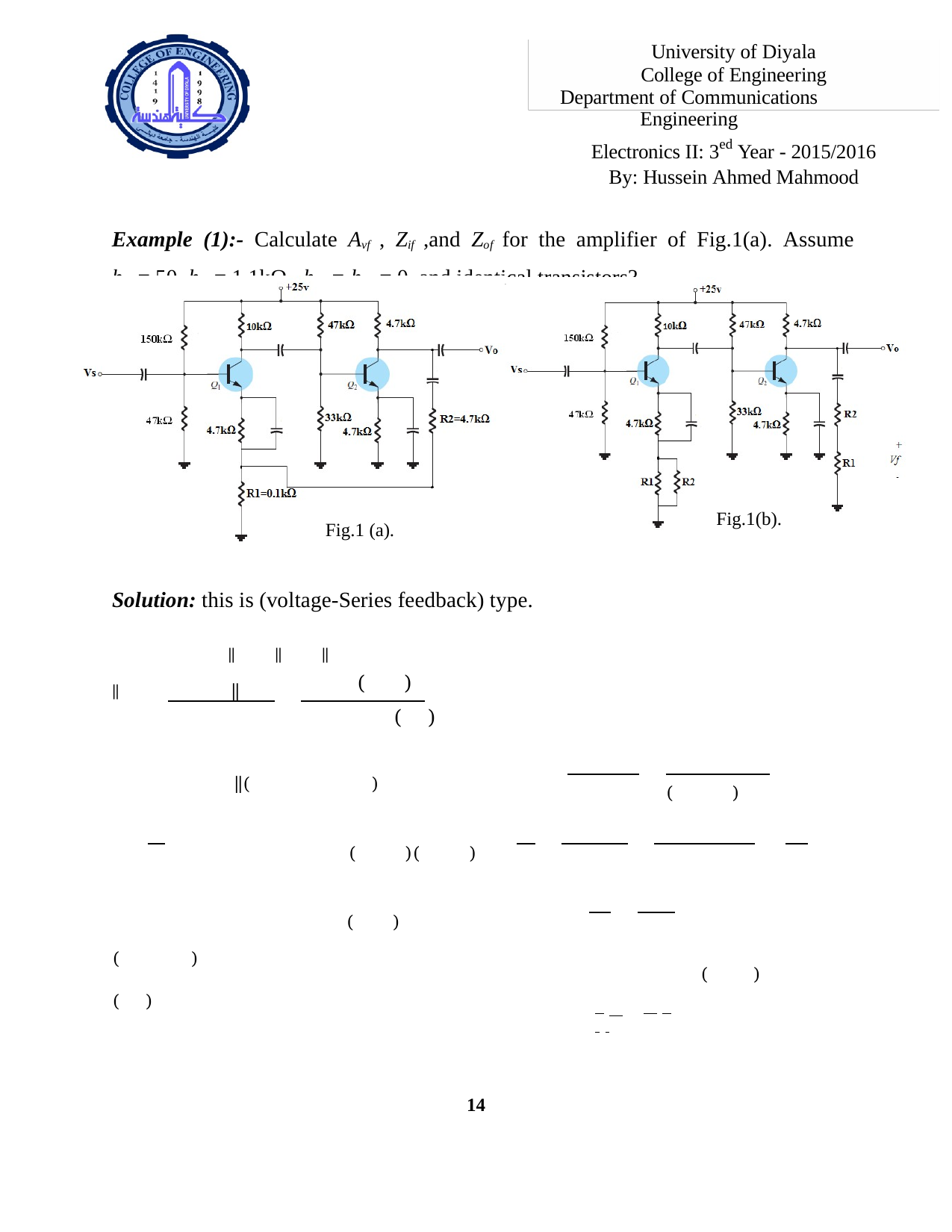

University of Diyala College of Engineering
Department of Communications Engineering
Electronics II: 3ed Year - 2015/2016 By: Hussein Ahmed Mahmood

Example  (1):-  Calculate  Avf   ,  Zif   ,and  Zof   for  the  amplifier  of  Fig.1(a).  Assume

hfe  = 50, hie  = 1.1kΩ , hre  = hoe  = 0, and identical transistors?

Fig.1(b).

Fig.1 (a).

Solution: this is (voltage-Series feedback) type.

          ‖   ‖   ‖             	         ‖          ‖
   (   )

         (  )

   (     )

           ‖(           )

                     (    )(    )

                     (   )(      )

                                 (  )
                (    )

14